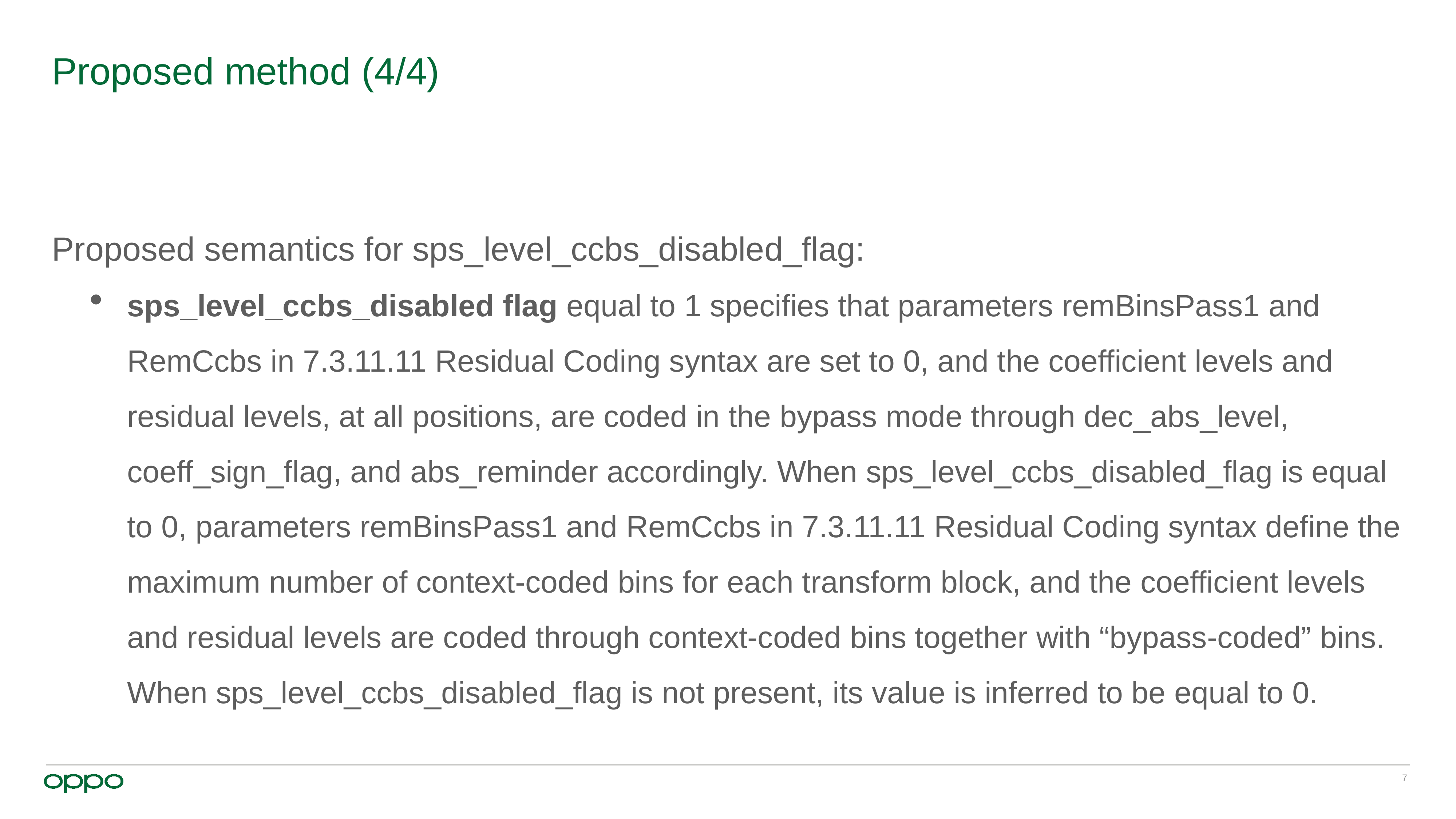

# Proposed method (4/4)
Proposed semantics for sps_level_ccbs_disabled_flag:
sps_level_ccbs_disabled flag equal to 1 specifies that parameters remBinsPass1 and RemCcbs in 7.3.11.11 Residual Coding syntax are set to 0, and the coefficient levels and residual levels, at all positions, are coded in the bypass mode through dec_abs_level, coeff_sign_flag, and abs_reminder accordingly. When sps_level_ccbs_disabled_flag is equal to 0, parameters remBinsPass1 and RemCcbs in 7.3.11.11 Residual Coding syntax define the maximum number of context-coded bins for each transform block, and the coefficient levels and residual levels are coded through context-coded bins together with “bypass-coded” bins. When sps_level_ccbs_disabled_flag is not present, its value is inferred to be equal to 0.